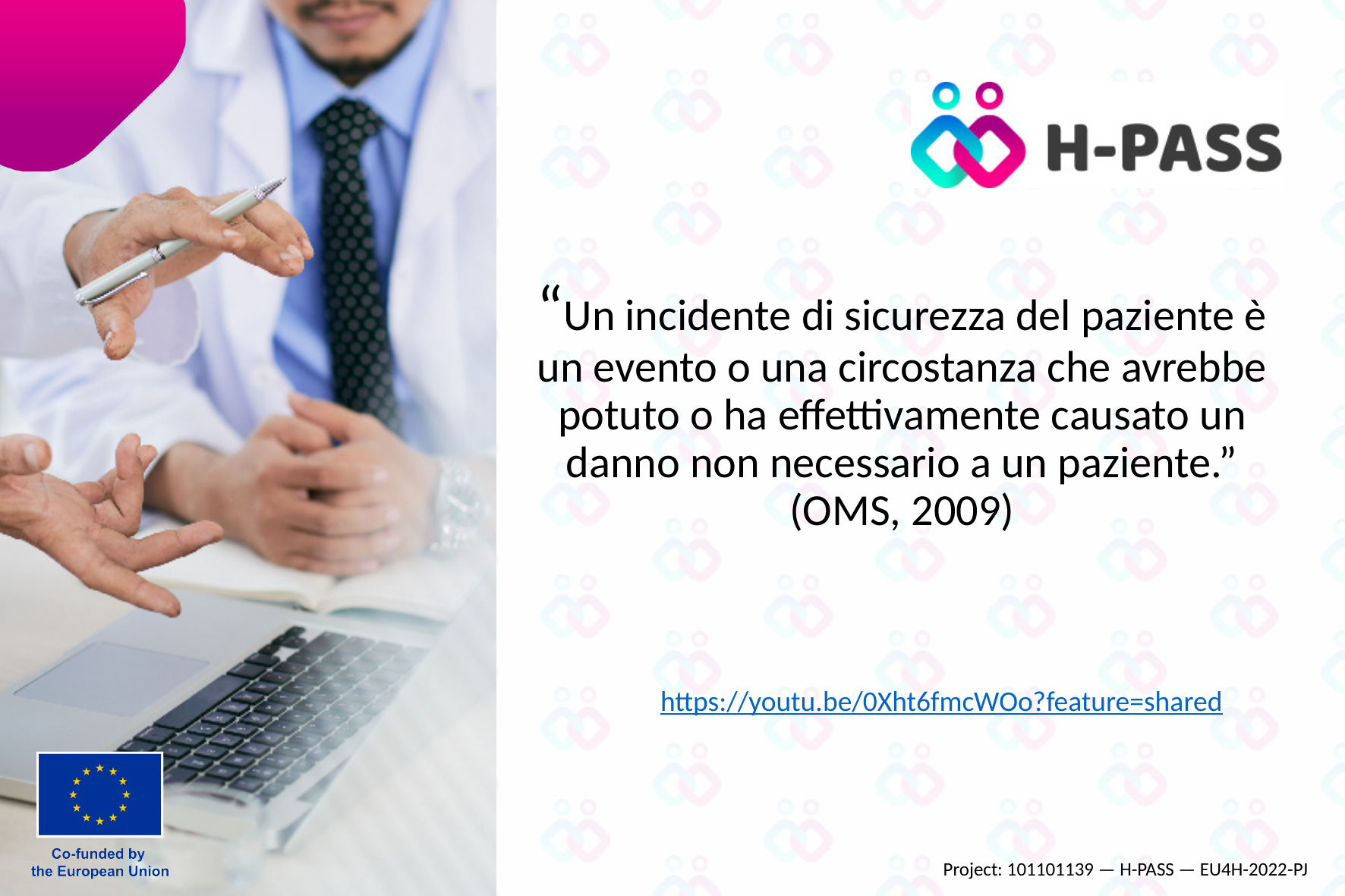

# “Un incidente di sicurezza del paziente è un evento o una circostanza che avrebbe potuto o ha effettivamente causato un danno non necessario a un paziente.” (OMS, 2009)
https://youtu.be/0Xht6fmcWOo?feature=shared
Project: 101101139 — H-PASS — EU4H-2022-PJ